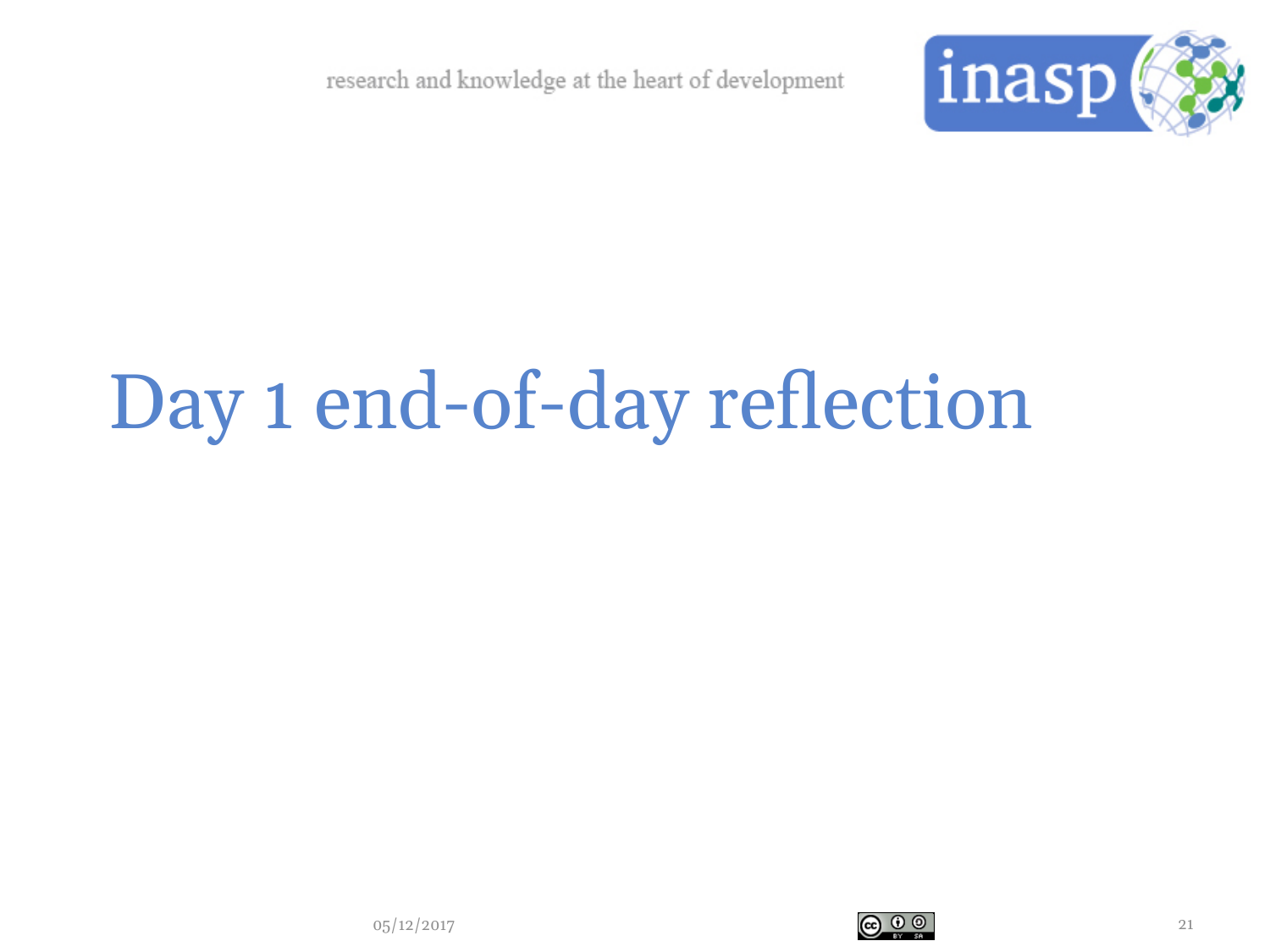

# Day 1 end-of-day reflection

05/12/2017

21